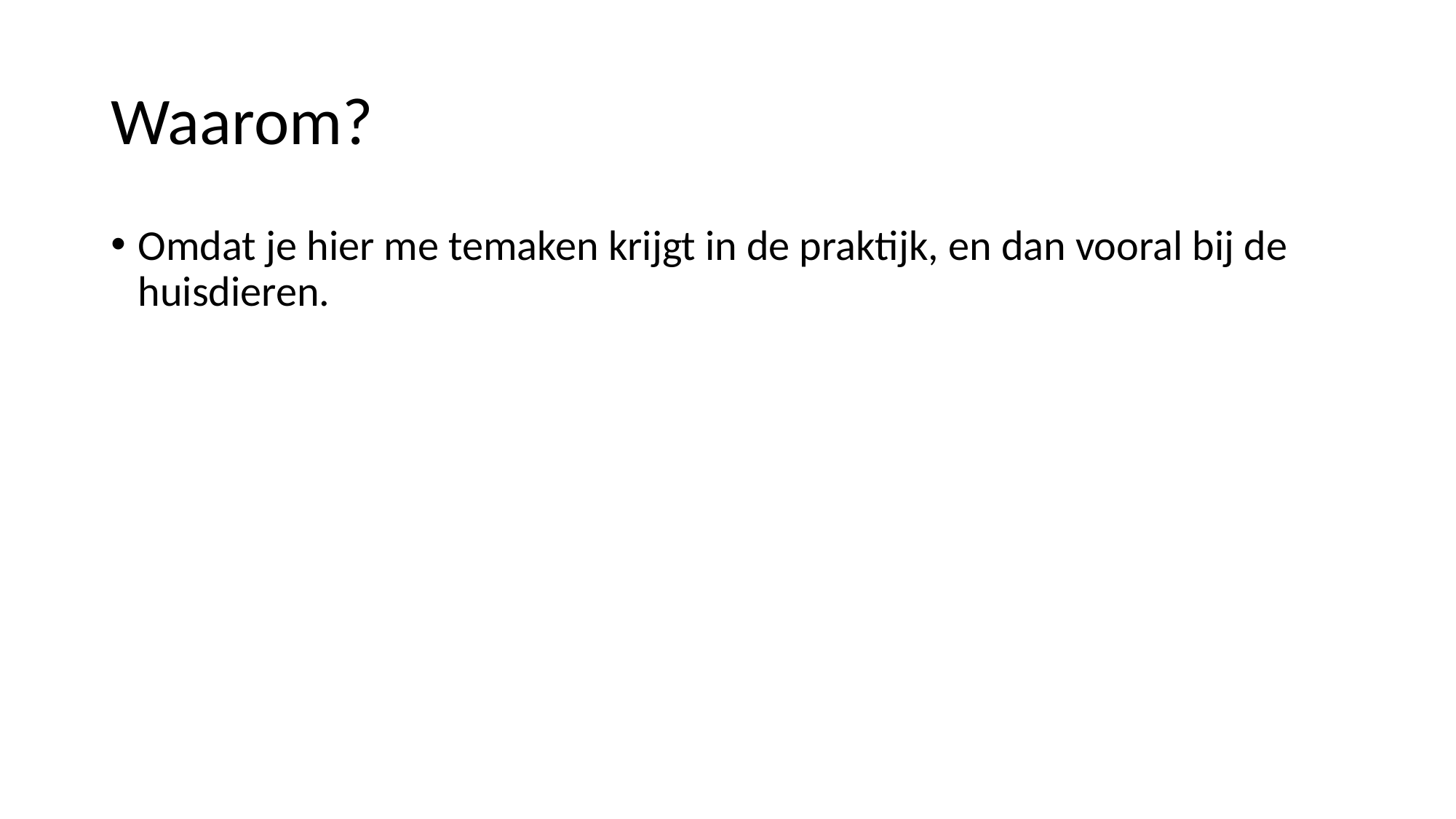

# Waarom?
Omdat je hier me temaken krijgt in de praktijk, en dan vooral bij de huisdieren.